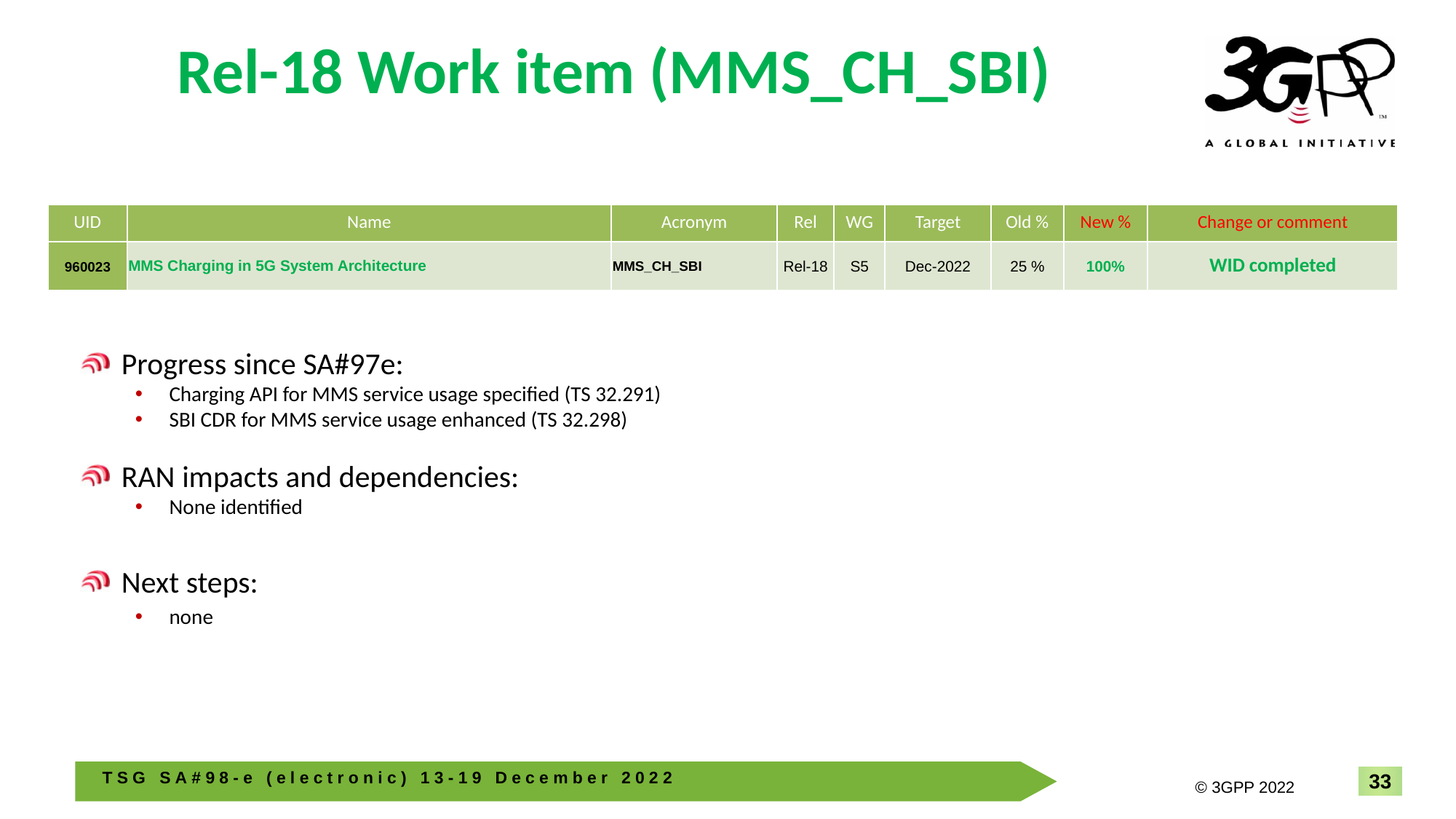

# Rel-18 Work item (MMS_CH_SBI)
| UID | Name | Acronym | Rel | WG | Target | Old % | New % | Change or comment |
| --- | --- | --- | --- | --- | --- | --- | --- | --- |
| 960023 | MMS Charging in 5G System Architecture | MMS\_CH\_SBI | Rel-18 | S5 | Dec-2022 | 25 % | 100% | WID completed |
Progress since SA#97e:
Charging API for MMS service usage specified (TS 32.291)
SBI CDR for MMS service usage enhanced (TS 32.298)

RAN impacts and dependencies:
None identified

Next steps:
none